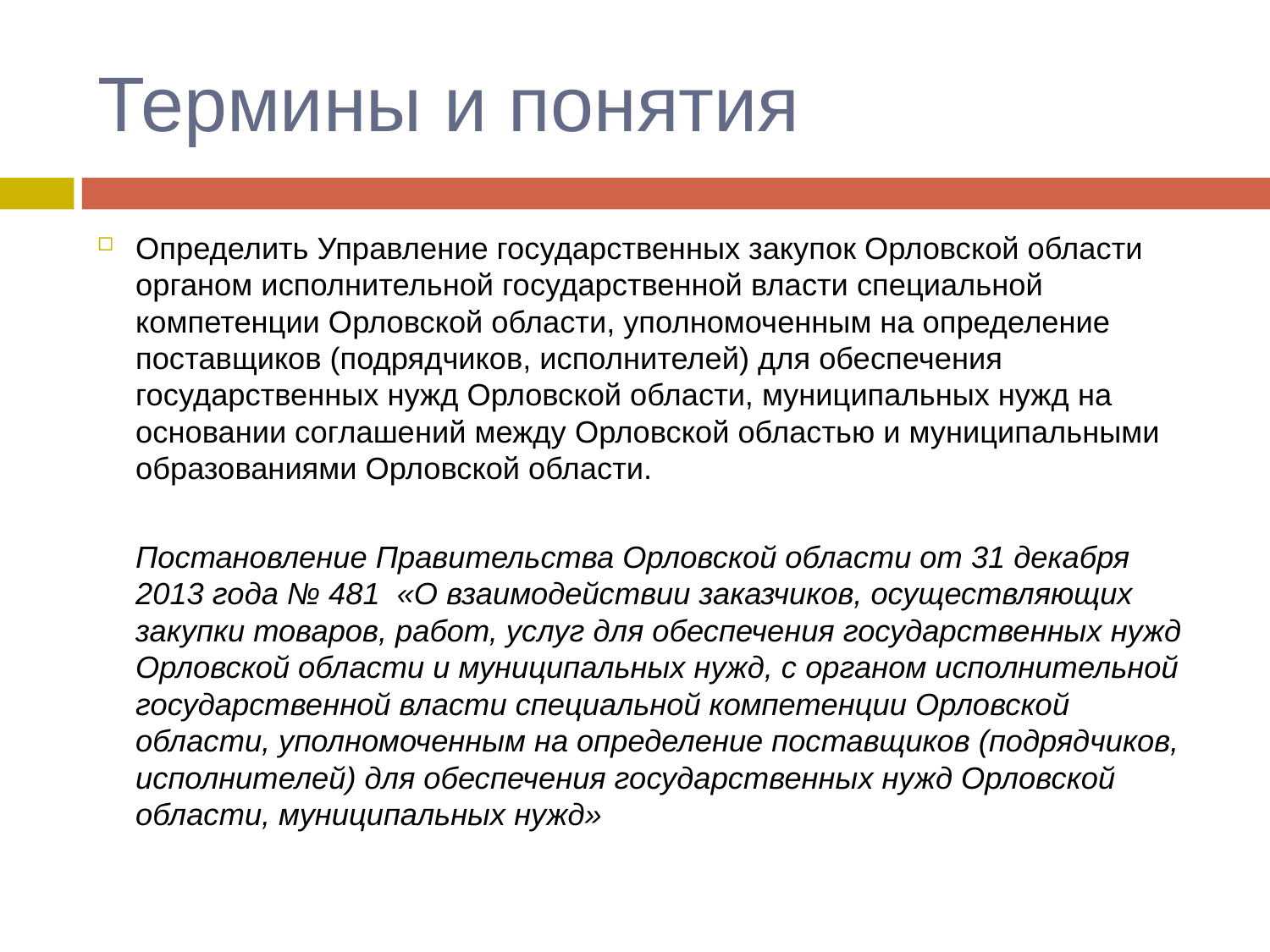

# Термины и понятия
Определить Управление государственных закупок Орловской области органом исполнительной государственной власти специальной компетенции Орловской области, уполномоченным на определение поставщиков (подрядчиков, исполнителей) для обеспечения государственных нужд Орловской области, муниципальных нужд на основании соглашений между Орловской областью и муниципальными образованиями Орловской области.

	Постановление Правительства Орловской области от 31 декабря 2013 года № 481  «О взаимодействии заказчиков, осуществляющих закупки товаров, работ, услуг для обеспечения государственных нужд Орловской области и муниципальных нужд, с органом исполнительной государственной власти специальной компетенции Орловской области, уполномоченным на определение поставщиков (подрядчиков, исполнителей) для обеспечения государственных нужд Орловской области, муниципальных нужд»